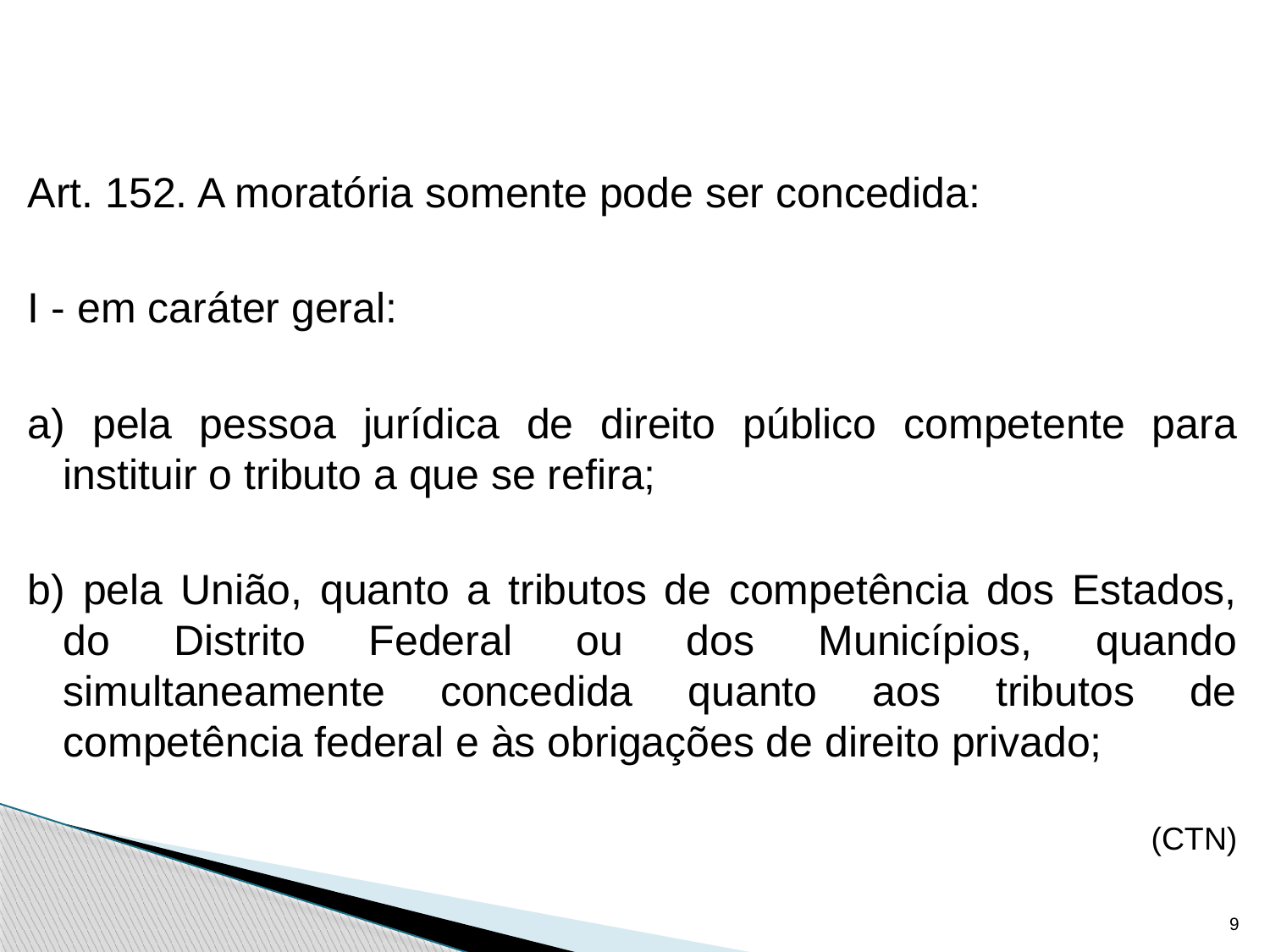

Art. 152. A moratória somente pode ser concedida:

I - em caráter geral:

a) pela pessoa jurídica de direito público competente para instituir o tributo a que se refira;

b) pela União, quanto a tributos de competência dos Estados, do Distrito Federal ou dos Municípios, quando simultaneamente concedida quanto aos tributos de competência federal e às obrigações de direito privado;

(CTN)

9